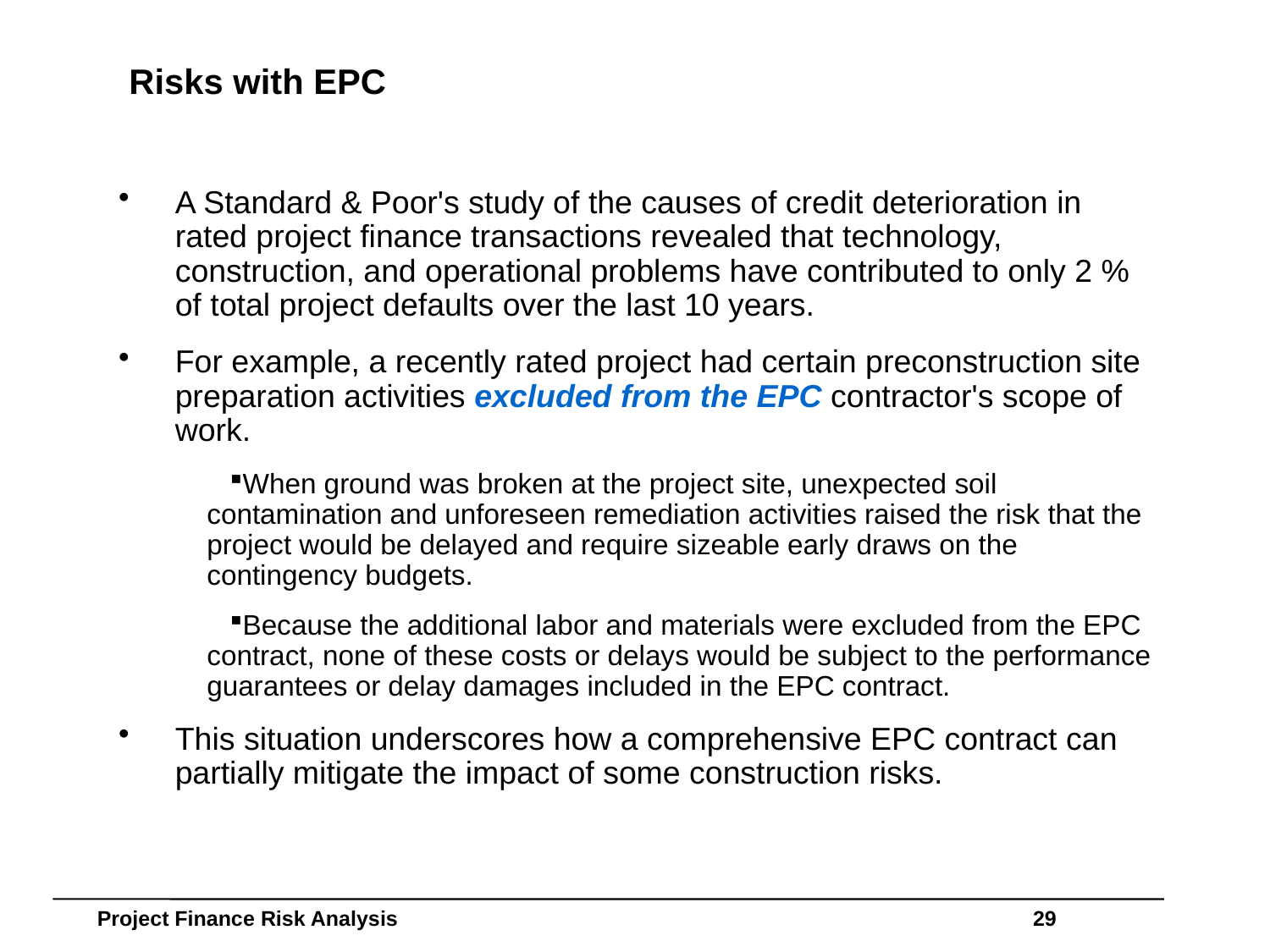

# Risks with EPC
A Standard & Poor's study of the causes of credit deterioration in rated project finance transactions revealed that technology, construction, and operational problems have contributed to only 2 % of total project defaults over the last 10 years.
For example, a recently rated project had certain preconstruction site preparation activities excluded from the EPC contractor's scope of work.
When ground was broken at the project site, unexpected soil contamination and unforeseen remediation activities raised the risk that the project would be delayed and require sizeable early draws on the contingency budgets.
Because the additional labor and materials were excluded from the EPC contract, none of these costs or delays would be subject to the performance guarantees or delay damages included in the EPC contract.
This situation underscores how a comprehensive EPC contract can partially mitigate the impact of some construction risks.